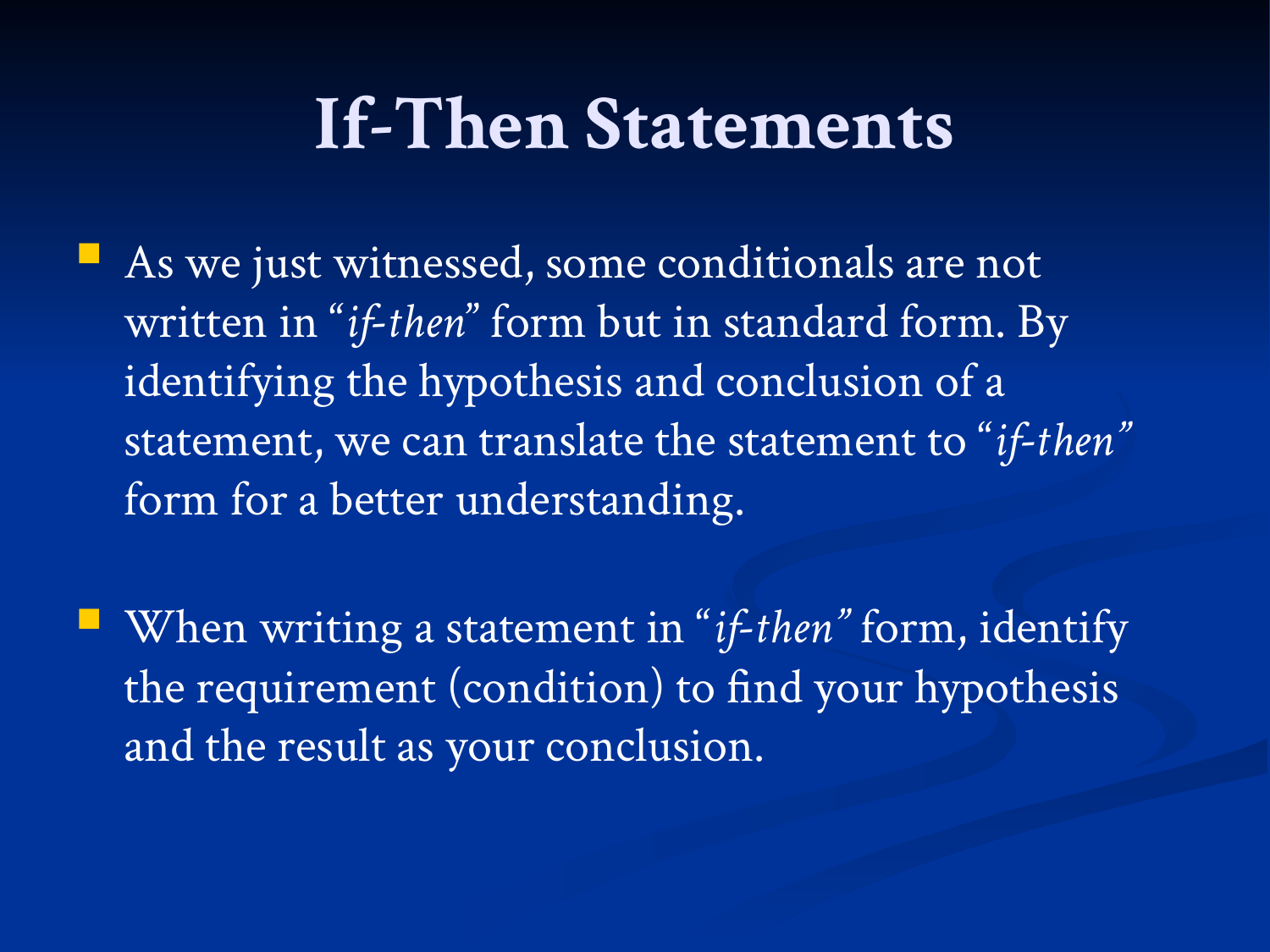

# If-Then Statements
As we just witnessed, some conditionals are not written in “if-then” form but in standard form. By identifying the hypothesis and conclusion of a statement, we can translate the statement to “if-then” form for a better understanding.
When writing a statement in “if-then” form, identify the requirement (condition) to find your hypothesis and the result as your conclusion.